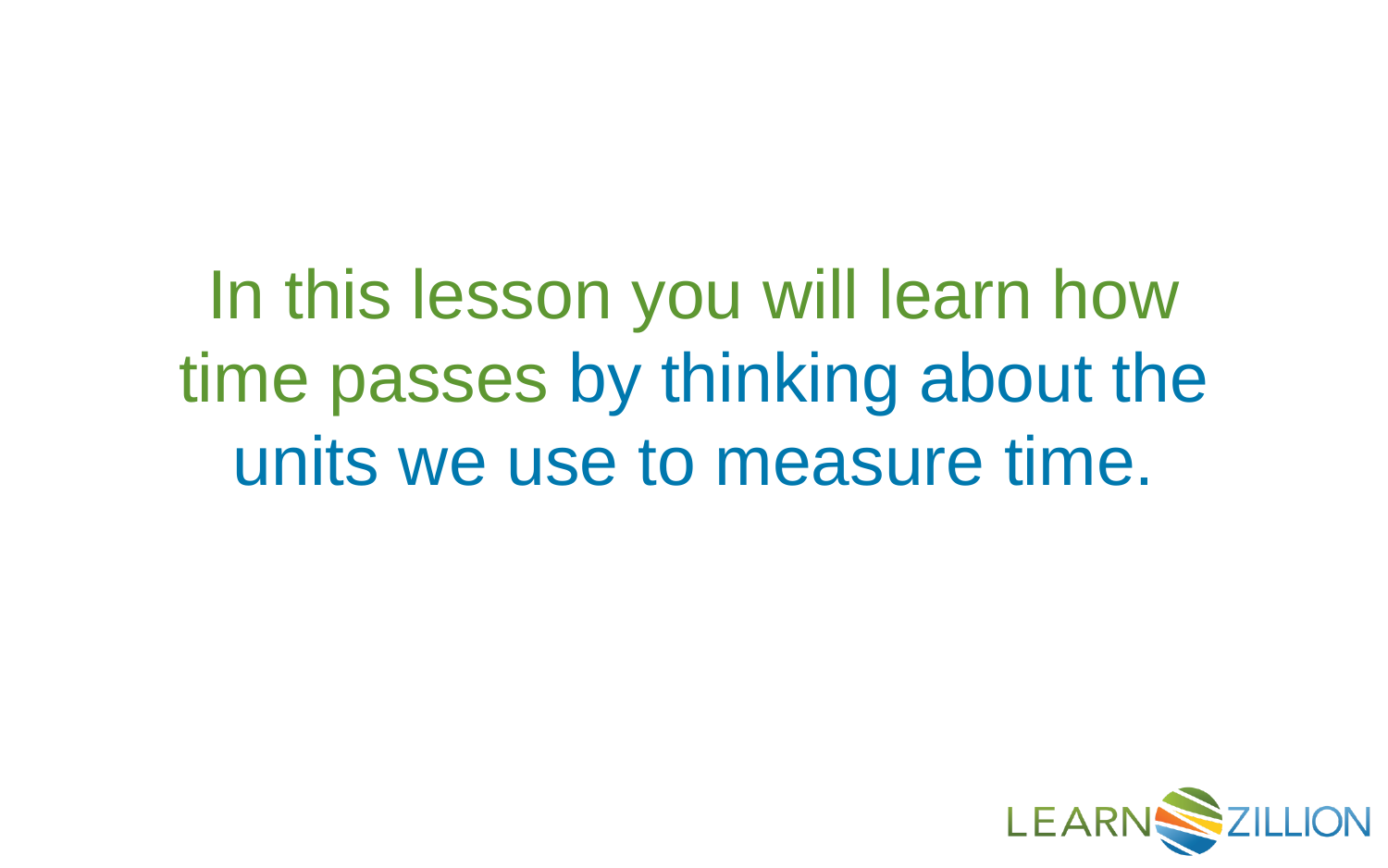

In this lesson you will learn how time passes by thinking about the units we use to measure time.